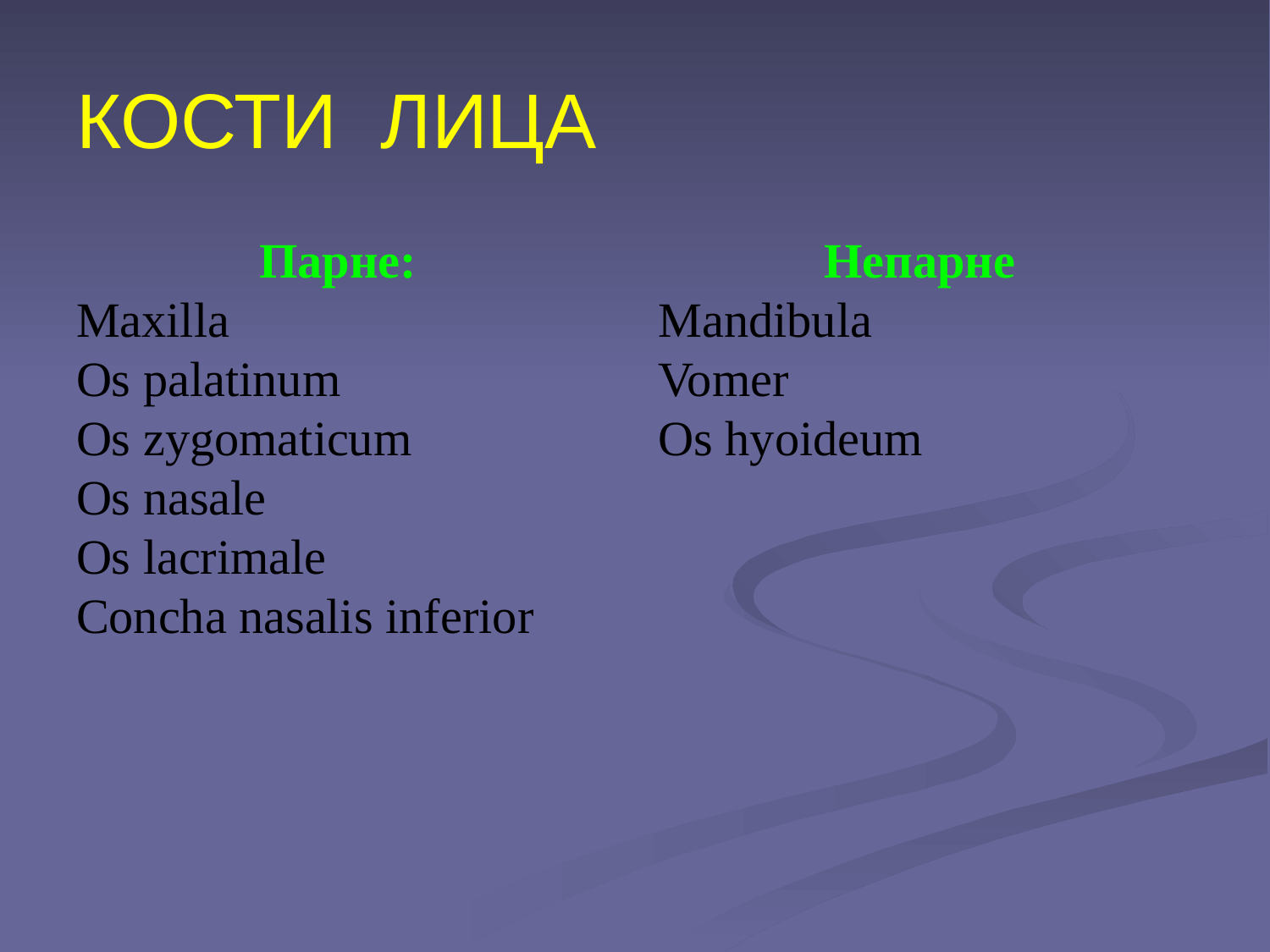

КОСТИ  ЛИЦА
Парне:
Maxilla
Os palatinum
Os zygomaticum
Os nasale
Os lacrimale
Concha nasalis inferior

Непарне
Mandibula
Vomer
Os hyoideum